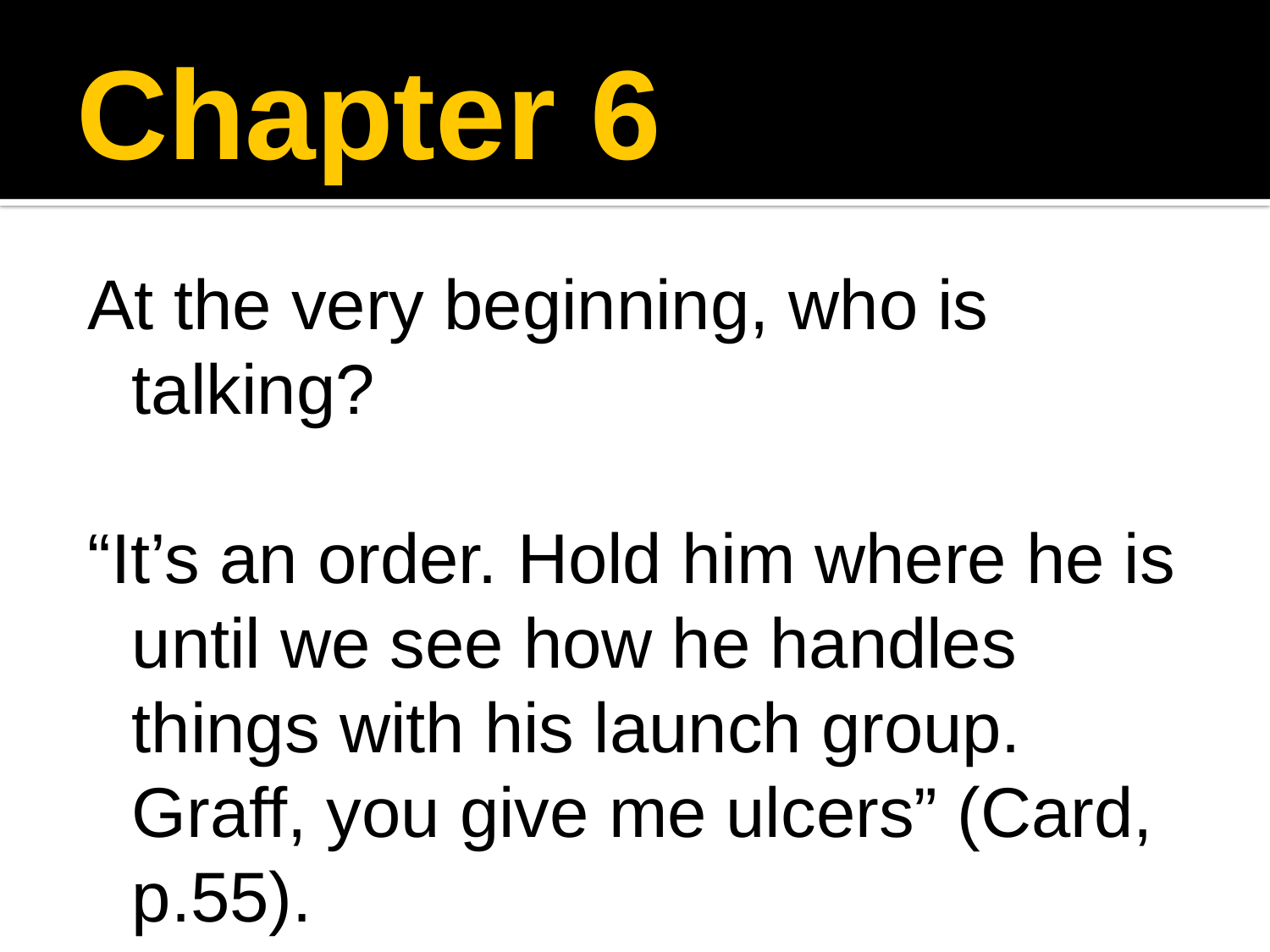

# Chapter 6
At the very beginning, who is talking?

“It’s an order. Hold him where he is until we see how he handles things with his launch group. Graff, you give me ulcers” (Card, p.55).